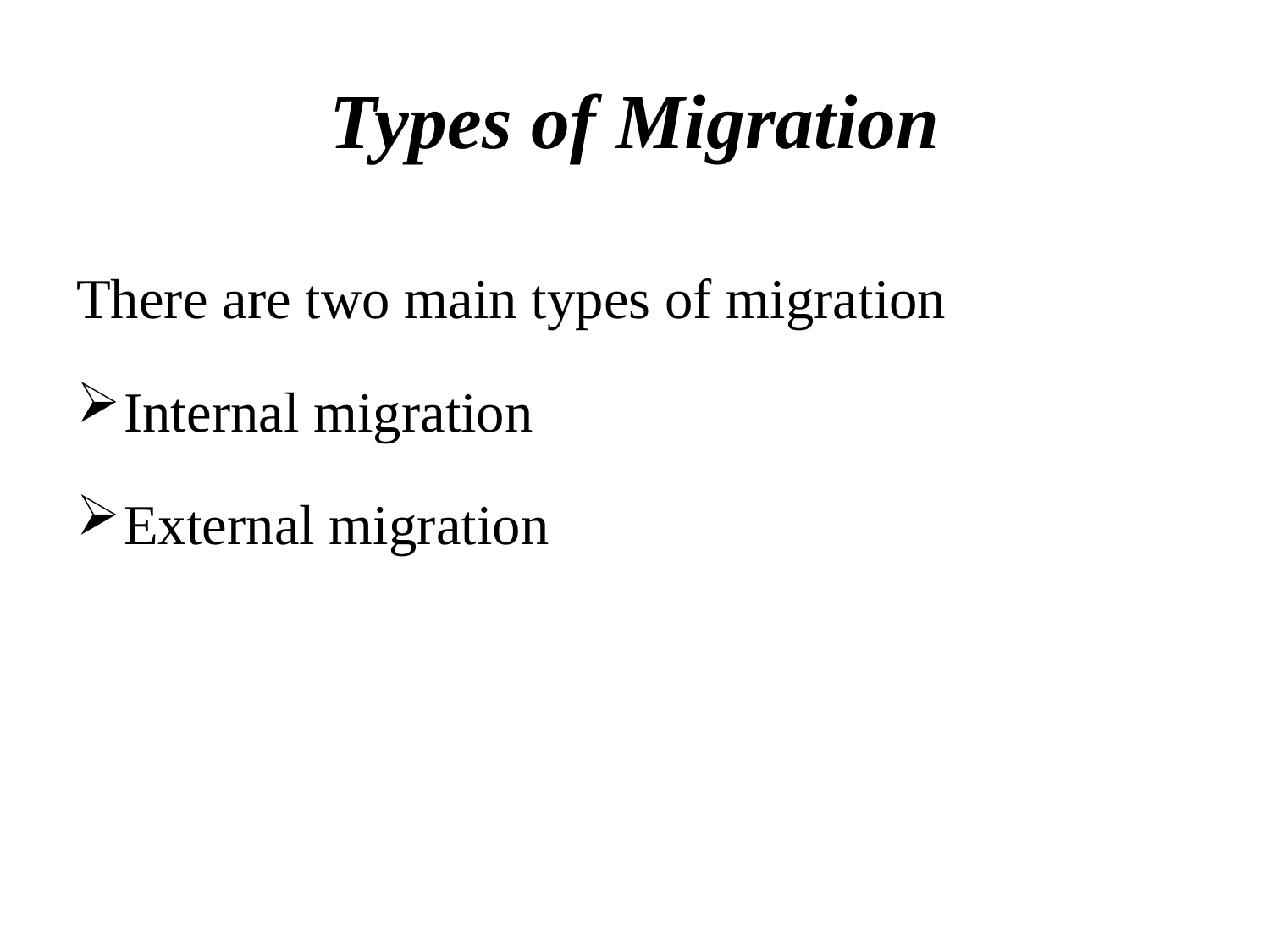

# Types of Migration
There are two main types of migration
Internal migration
External migration